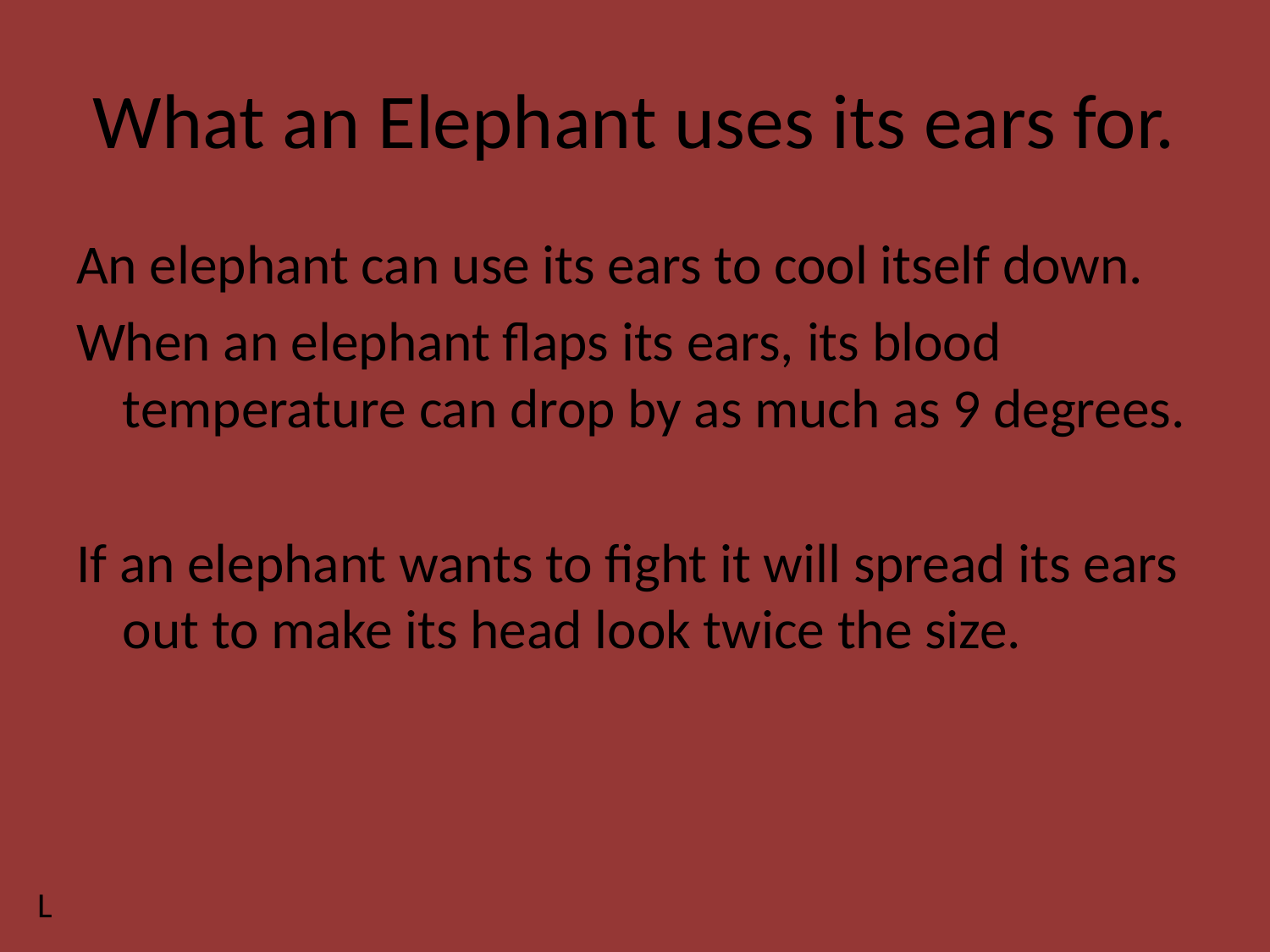

# What an Elephant uses its ears for.
An elephant can use its ears to cool itself down.
When an elephant flaps its ears, its blood temperature can drop by as much as 9 degrees.

If an elephant wants to fight it will spread its ears out to make its head look twice the size.
L